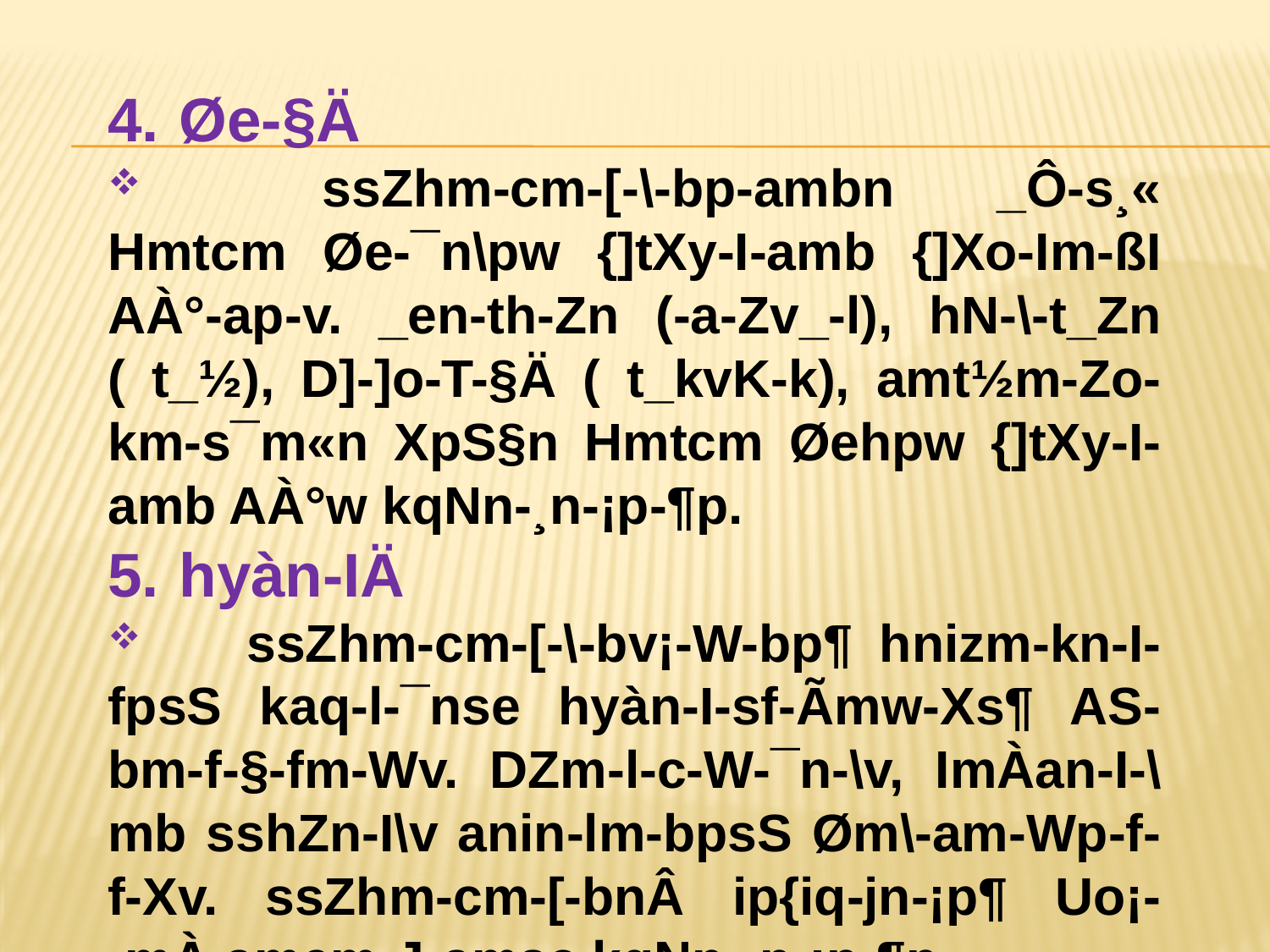

Øe-§Ä
 	ssZhm-cm-[-\-bp-ambn _Ô-s¸« Hmtcm Øe-¯n\pw {]tXy-I-amb {]Xo-Im-ßI AÀ°-ap-­v. _en-th-Zn (-a-Zv_-l), hN-\-t_Zn ( t_½), D]-]o-T-§Ä ( t_kvK-k), amt½m-Zo-km-s¯m«n XpS§n Hmtcm Øehpw {]tXy-I-amb AÀ°w kqNn-¸n-¡p-¶p.
hyàn-IÄ
 	ssZhm-cm-[-\-bv¡-W-bp¶ hnizm-kn-I-fpsS kaq-l-¯nse hyàn-I-sf-Ãmw-Xs¶ AS-bm-f-§-fm-Wv. DZm-l-c-W-¯n-\v, ImÀan-I-\mb sshZn-I\v anin-lm-bpsS Øm\-am-Wp-f-f-Xv. ssZhm-cm-[-bnÂ ip{iq-jn-¡p¶ Uo¡-·mÀ amem-J-amsc kqNn-¸n-¡p-¶p.